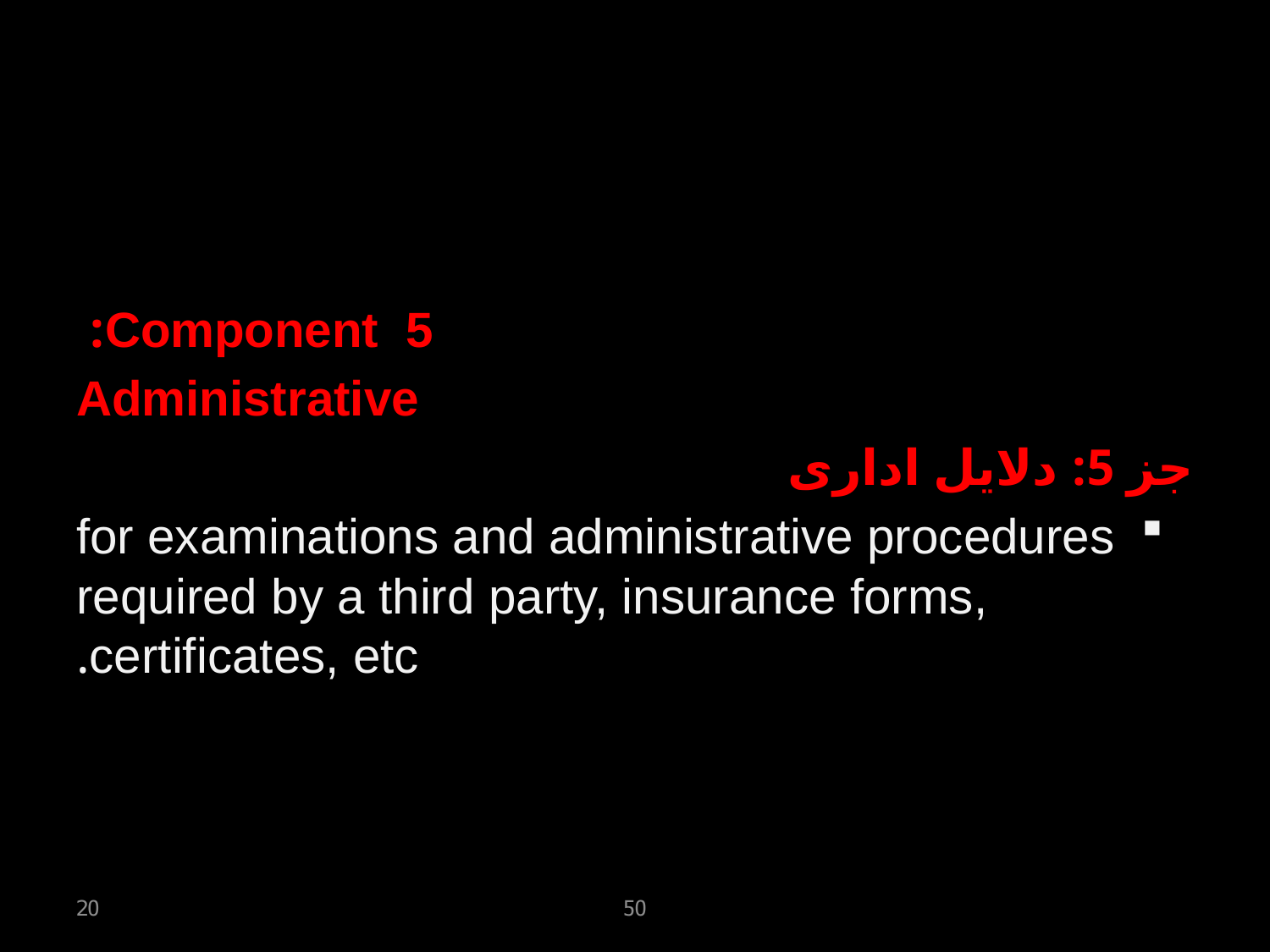

Component  5:
Administrative
جز 5: دلایل اداری
for examinations and administrative procedures required by a third party, insurance forms, certificates, etc.

20
50